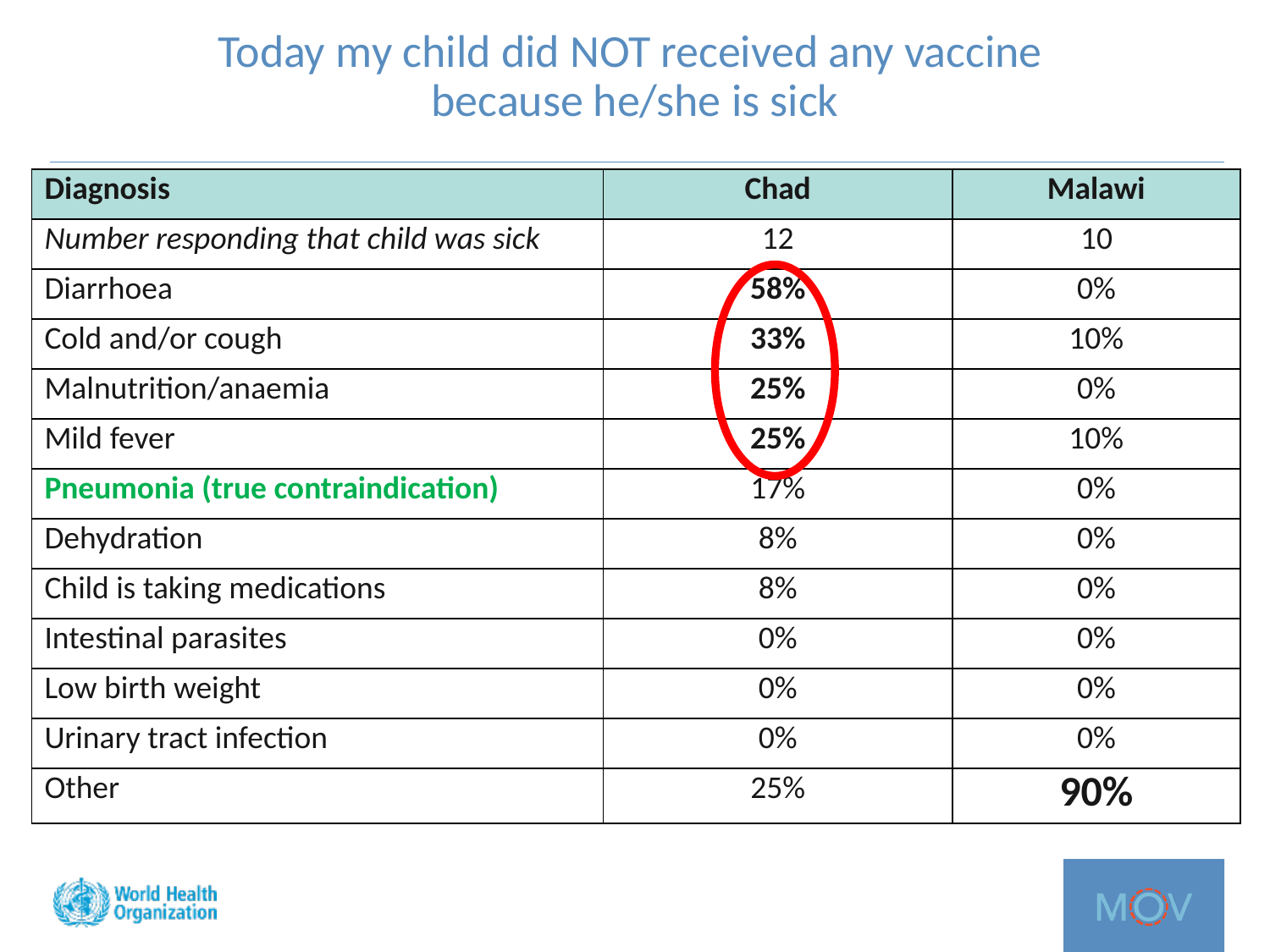

# Today my child did NOT received any vaccine because he/she is sick
| Diagnosis | Chad | Malawi |
| --- | --- | --- |
| Number responding that child was sick | 12 | 10 |
| Diarrhoea | 58% | 0% |
| Cold and/or cough | 33% | 10% |
| Malnutrition/anaemia | 25% | 0% |
| Mild fever | 25% | 10% |
| Pneumonia (true contraindication) | 17% | 0% |
| Dehydration | 8% | 0% |
| Child is taking medications | 8% | 0% |
| Intestinal parasites | 0% | 0% |
| Low birth weight | 0% | 0% |
| Urinary tract infection | 0% | 0% |
| Other | 25% | 90% |